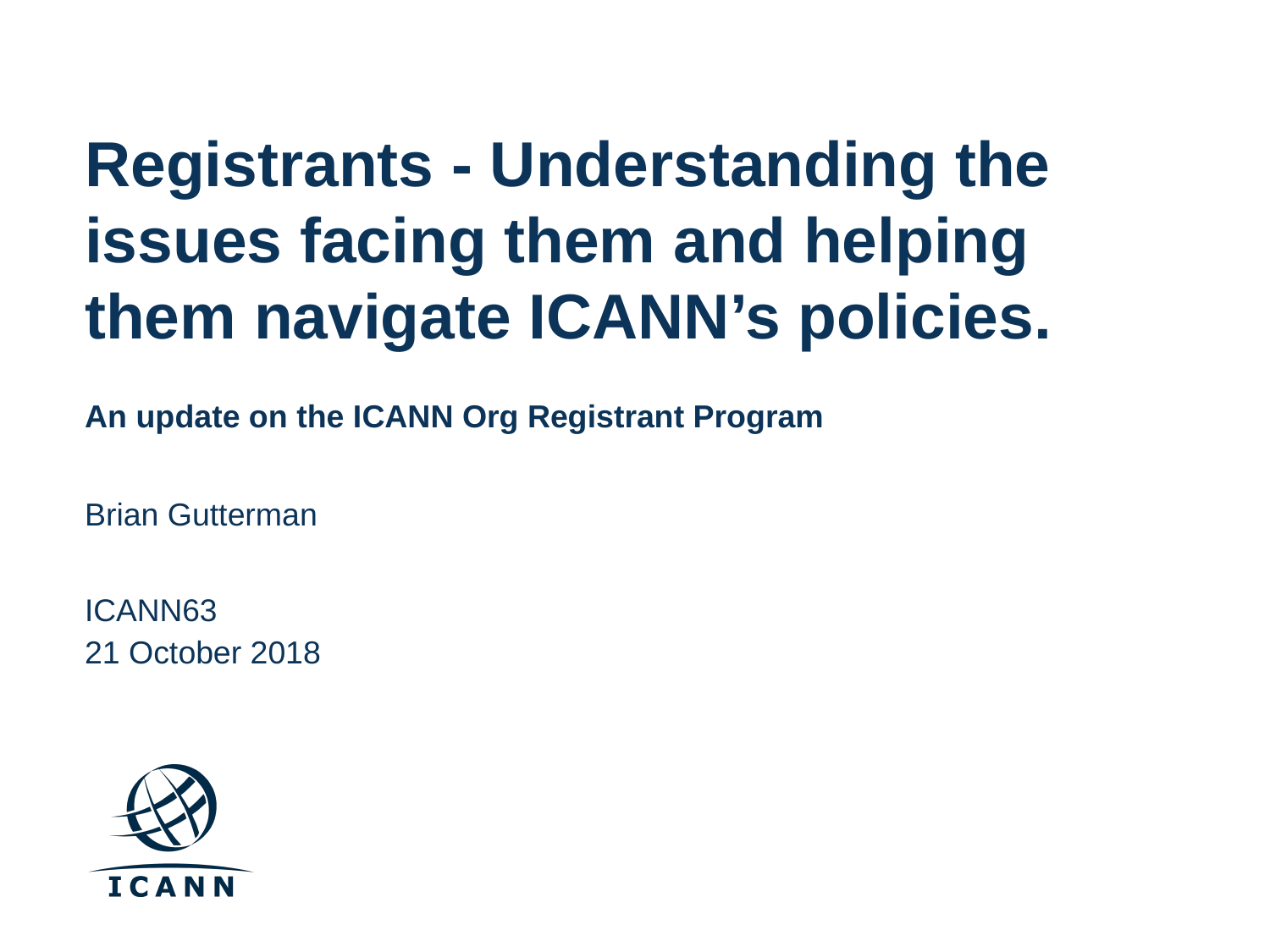

# Registrants - Understanding the issues facing them and helping them navigate ICANN’s policies.
An update on the ICANN Org Registrant Program
Brian Gutterman
ICANN63
21 October 2018